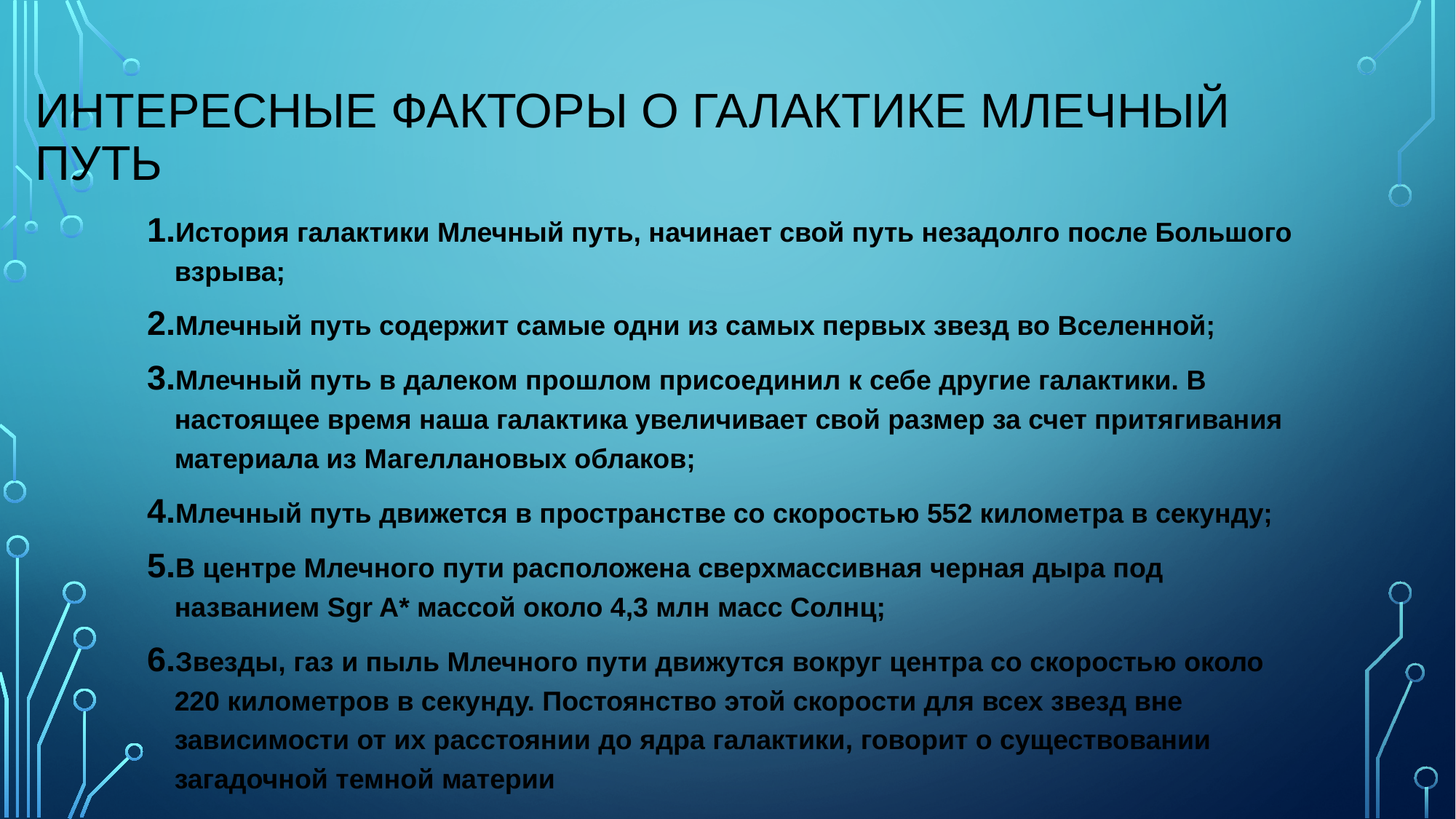

# Интересные факторы о галактике МЛЕЧНЫЙ ПУТЬ
История галактики Млечный путь, начинает свой путь незадолго после Большого взрыва;
Млечный путь содержит самые одни из самых первых звезд во Вселенной;
Млечный путь в далеком прошлом присоединил к себе другие галактики. В настоящее время наша галактика увеличивает свой размер за счет притягивания материала из Магеллановых облаков;
Млечный путь движется в пространстве со скоростью 552 километра в секунду;
В центре Млечного пути расположена сверхмассивная черная дыра под названием Sgr A* массой около 4,3 млн масс Солнц;
Звезды, газ и пыль Млечного пути движутся вокруг центра со скоростью около 220 километров в секунду. Постоянство этой скорости для всех звезд вне зависимости от их расстоянии до ядра галактики, говорит о существовании загадочной темной материи